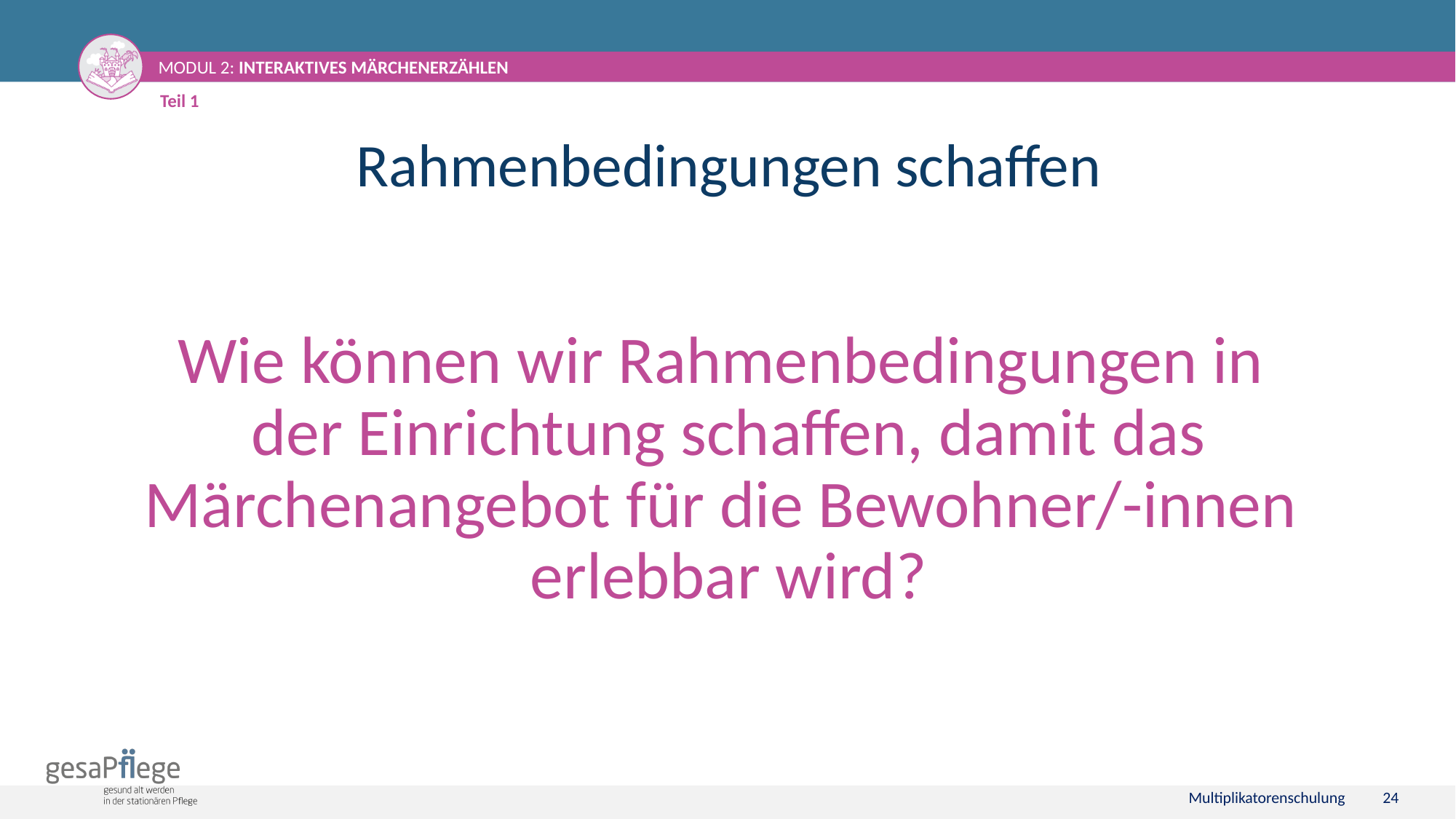

Teil 1
# Rahmenbedingungen schaffen
Wie können wir Rahmenbedingungen in
der Einrichtung schaffen, damit das Märchenangebot für die Bewohner/-innen  erlebbar wird?
Multiplikatorenschulung
24